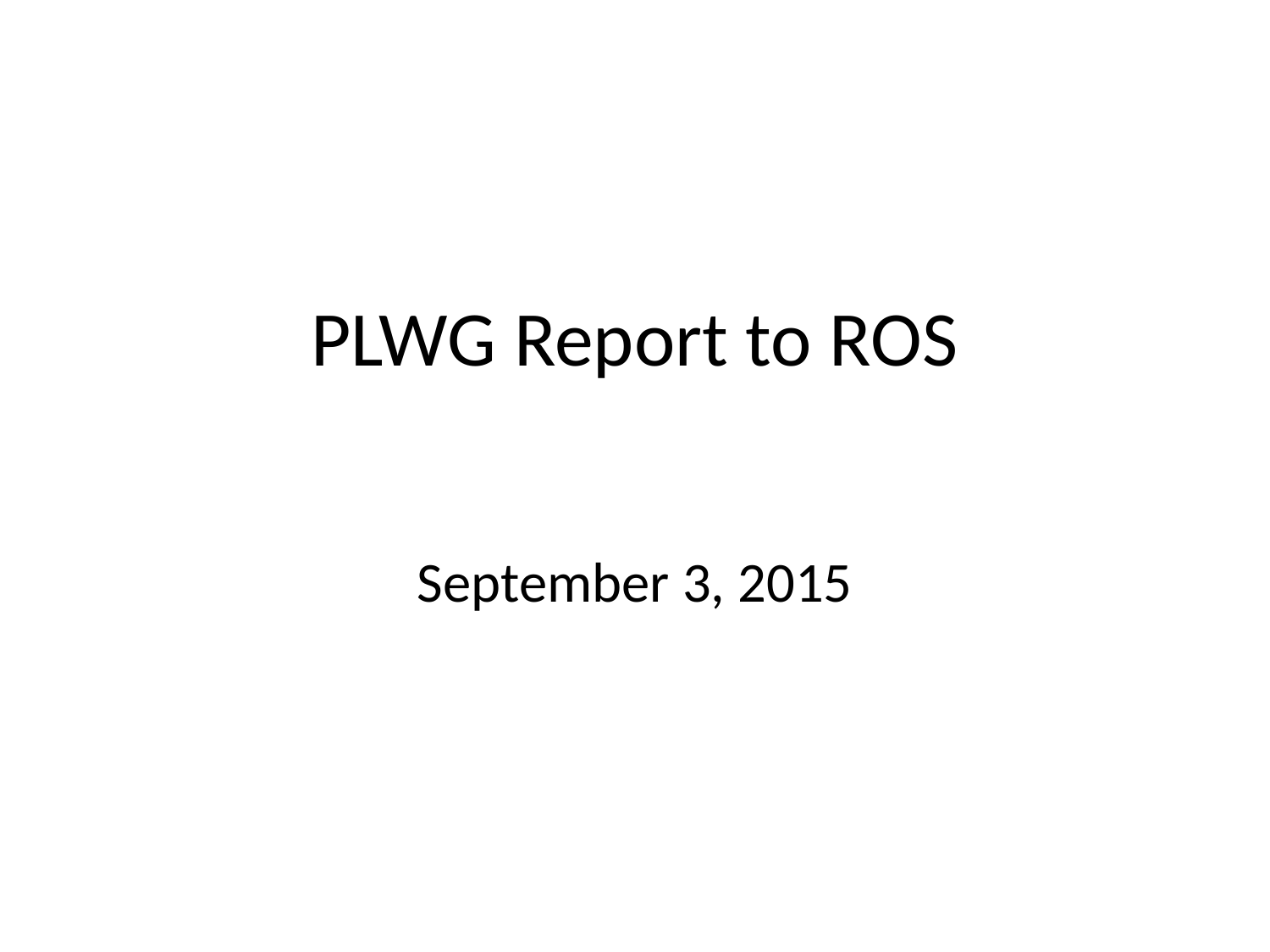

# PLWG Report to ROS
September 3, 2015